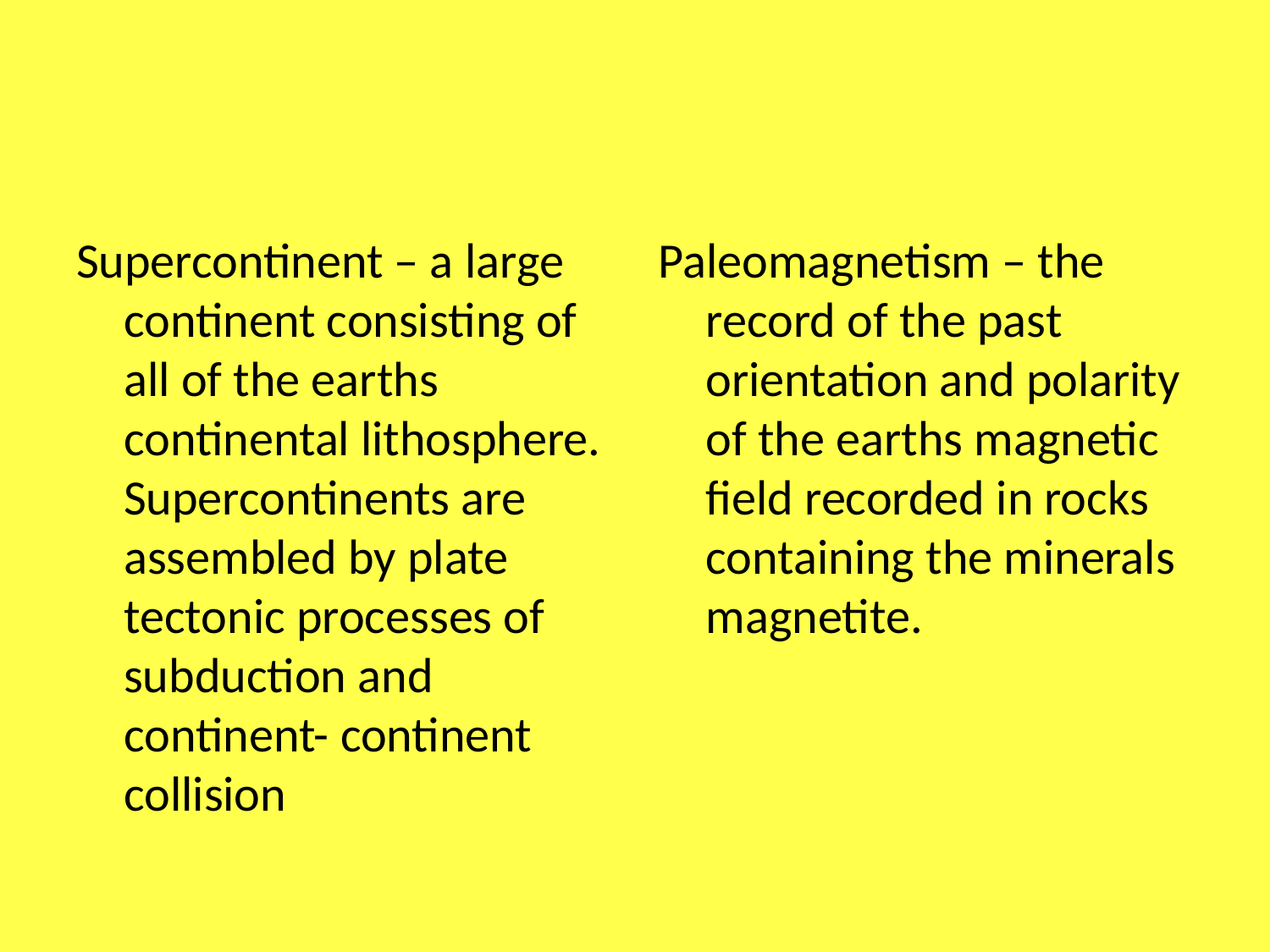

Supercontinent – a large continent consisting of all of the earths continental lithosphere. Supercontinents are assembled by plate tectonic processes of subduction and continent- continent collision
Paleomagnetism – the record of the past orientation and polarity of the earths magnetic field recorded in rocks containing the minerals magnetite.